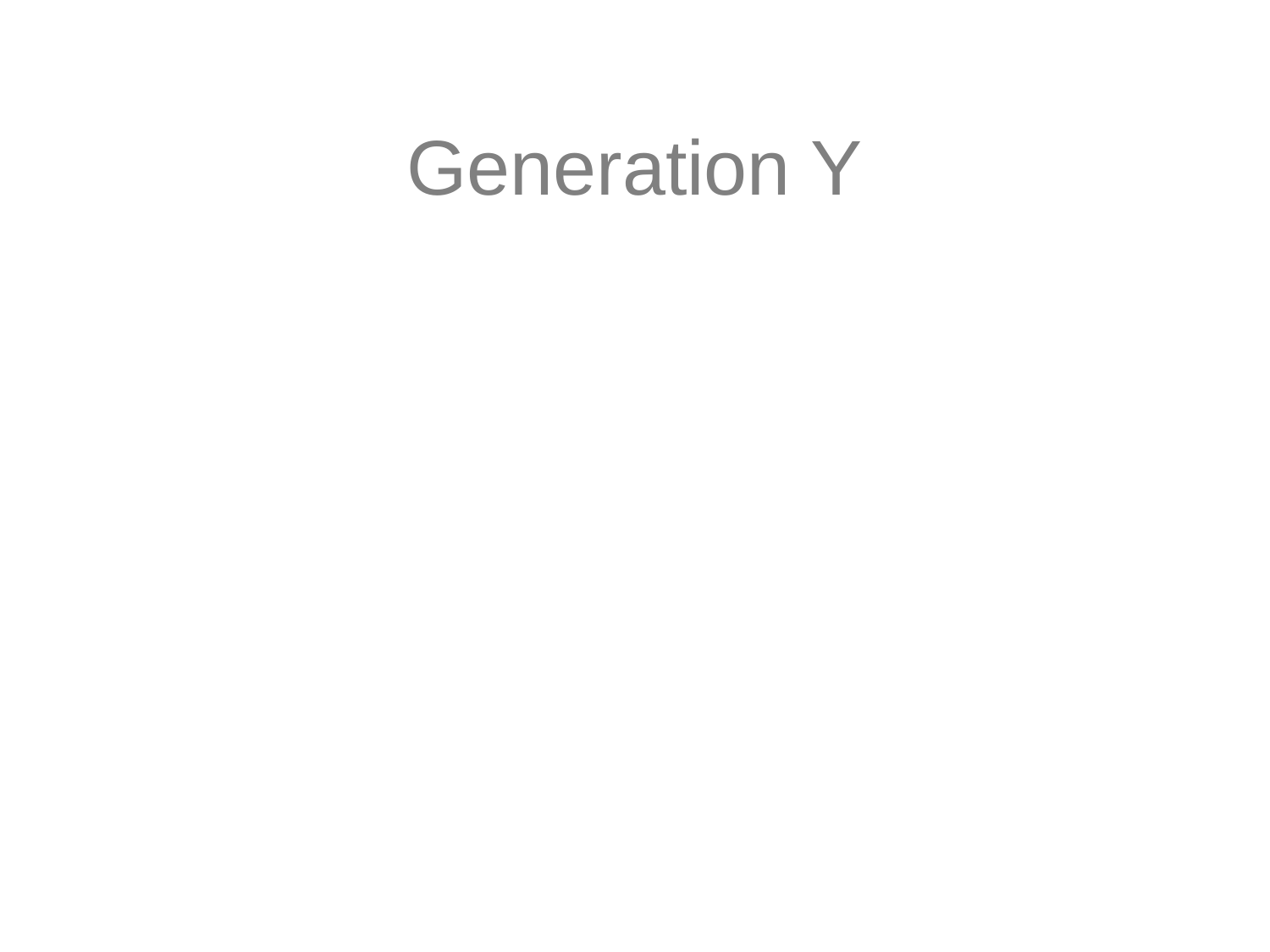

# Generation Y
Who is considered a hero in your generation?